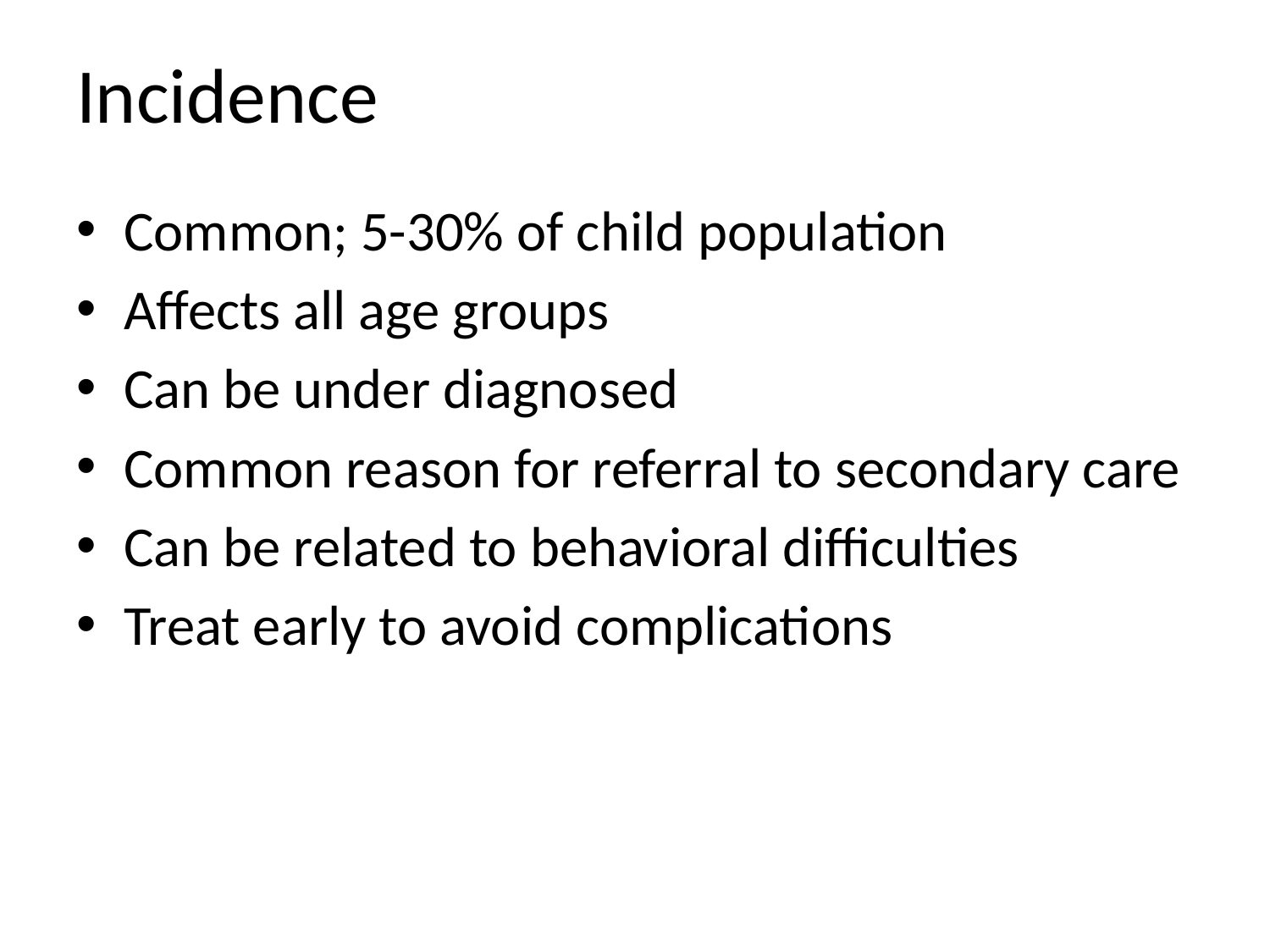

# Incidence
Common; 5-30% of child population
Affects all age groups
Can be under diagnosed
Common reason for referral to secondary care
Can be related to behavioral difficulties
Treat early to avoid complications